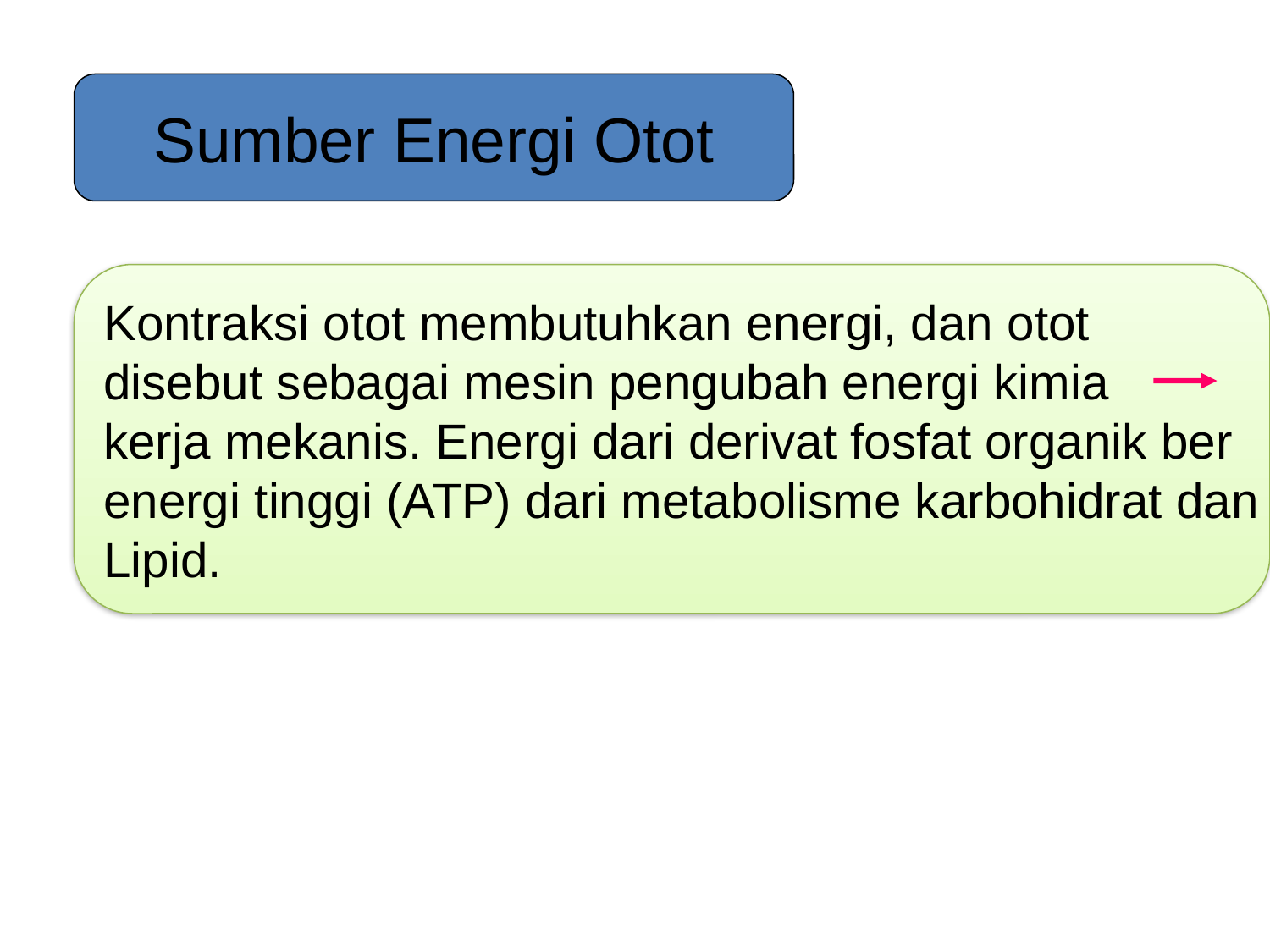

Sumber Energi Otot
Kontraksi otot membutuhkan energi, dan otot
disebut sebagai mesin pengubah energi kimia
kerja mekanis. Energi dari derivat fosfat organik ber
energi tinggi (ATP) dari metabolisme karbohidrat dan
Lipid.